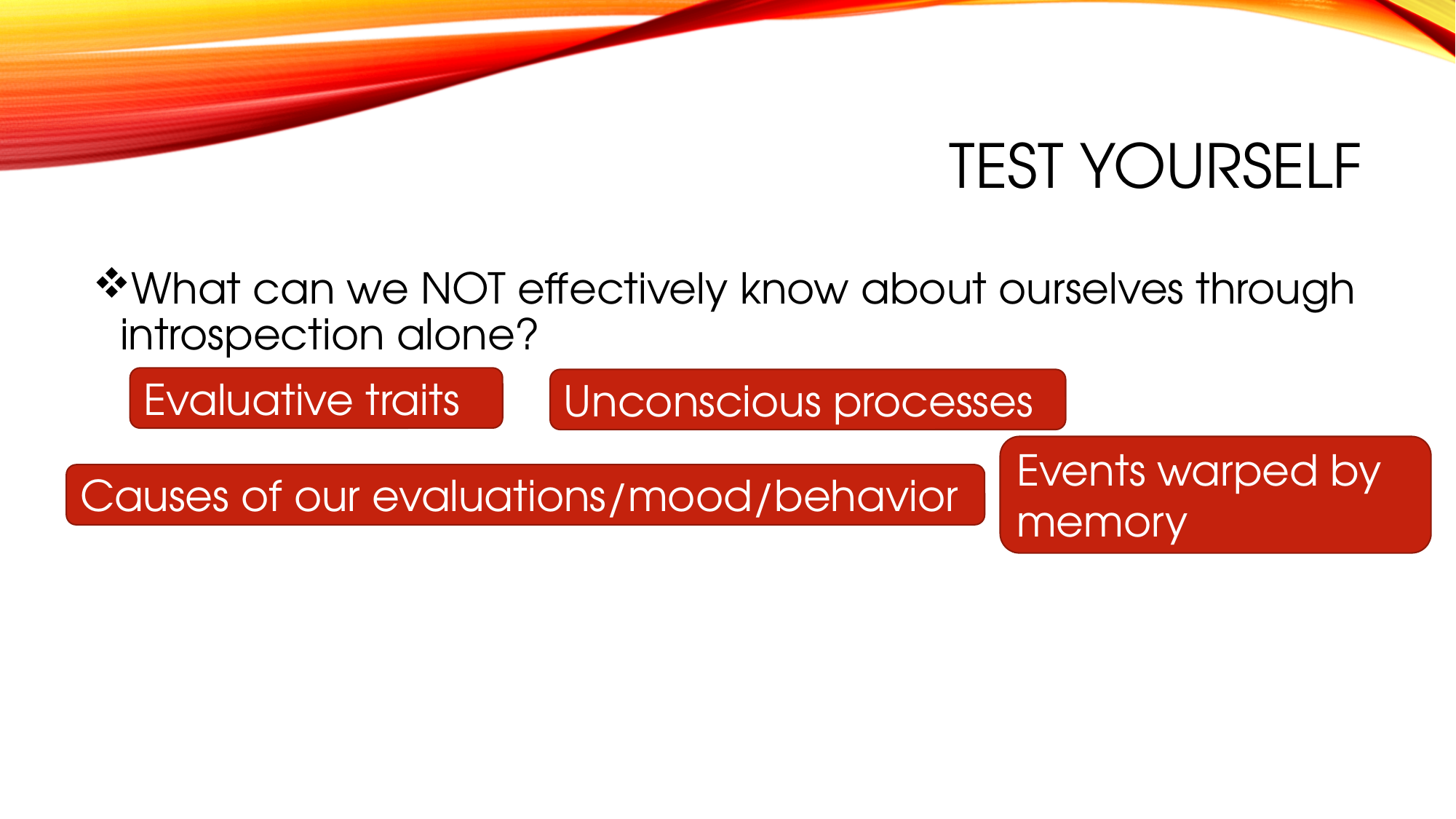

# Test yourself
What can we NOT effectively know about ourselves through introspection alone?

Evaluative traits
Unconscious processes
Events warped by memory
Causes of our evaluations/mood/behavior